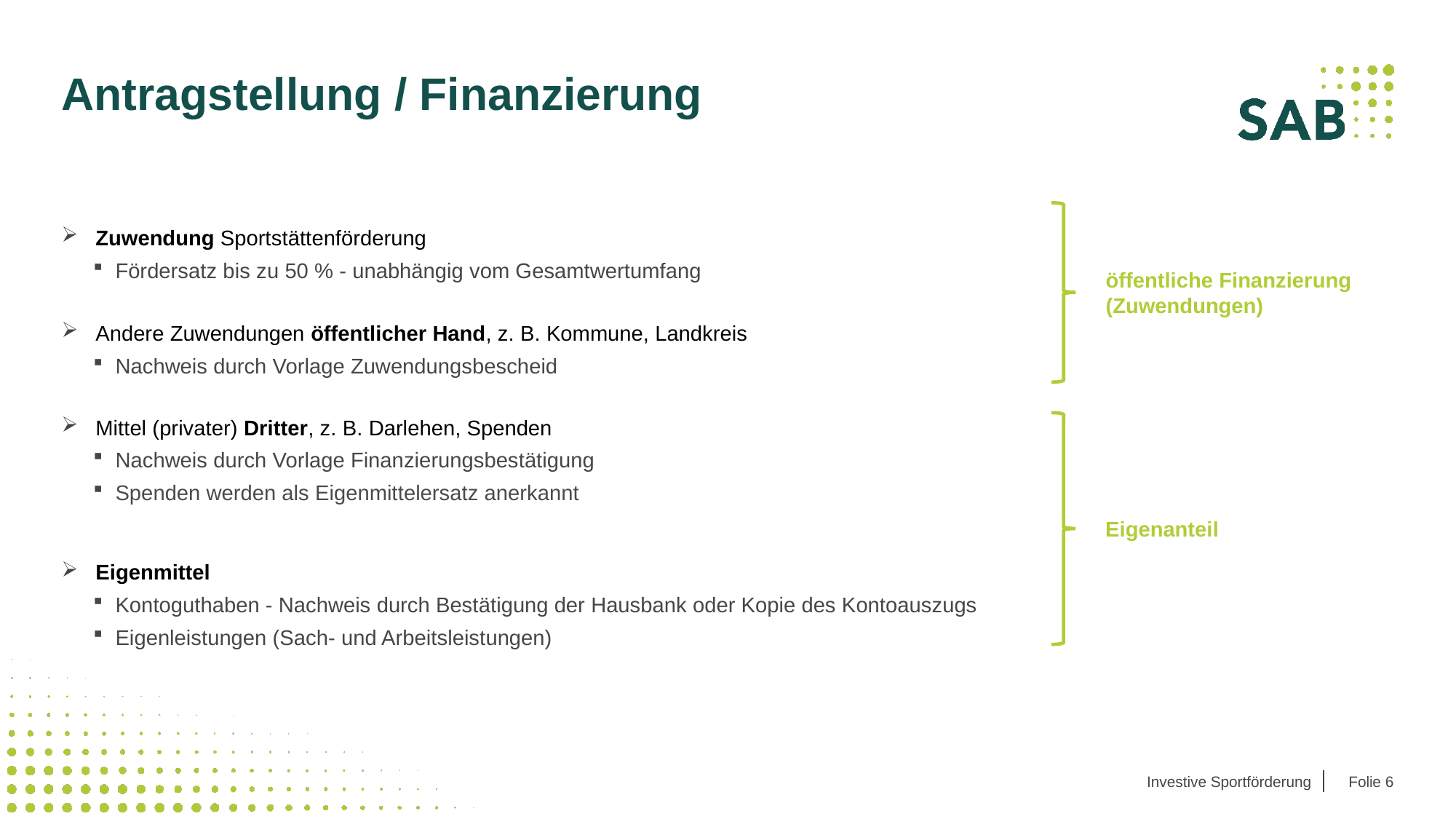

# Antragstellung / Finanzierung

Zuwendung Sportstättenförderung
Fördersatz bis zu 50 % - unabhängig vom Gesamtwertumfang

Andere Zuwendungen öffentlicher Hand, z. B. Kommune, Landkreis
Nachweis durch Vorlage Zuwendungsbescheid

Mittel (privater) Dritter, z. B. Darlehen, Spenden
Nachweis durch Vorlage Finanzierungsbestätigung
Spenden werden als Eigenmittelersatz anerkannt

Eigenmittel
Kontoguthaben - Nachweis durch Bestätigung der Hausbank oder Kopie des Kontoauszugs
Eigenleistungen (Sach- und Arbeitsleistungen)

öffentliche Finanzierung
(Zuwendungen)

Eigenanteil
Investive Sportförderung
Folie 6